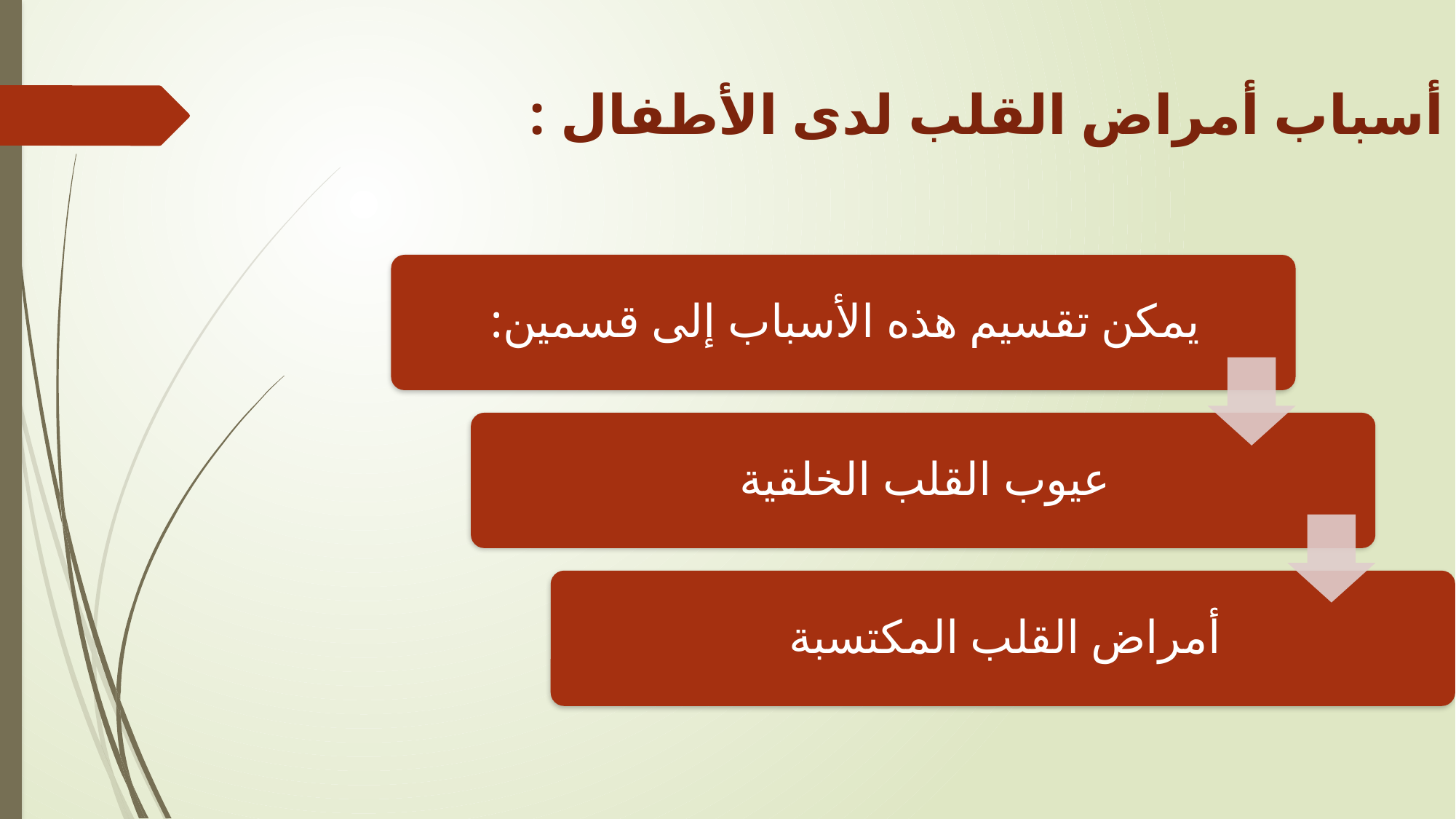

أسباب أمراض القلب لدى الأطفال :
يمكن تقسيم هذه الأسباب إلى قسمين:
عيوب القلب الخلقية
أمراض القلب المكتسبة